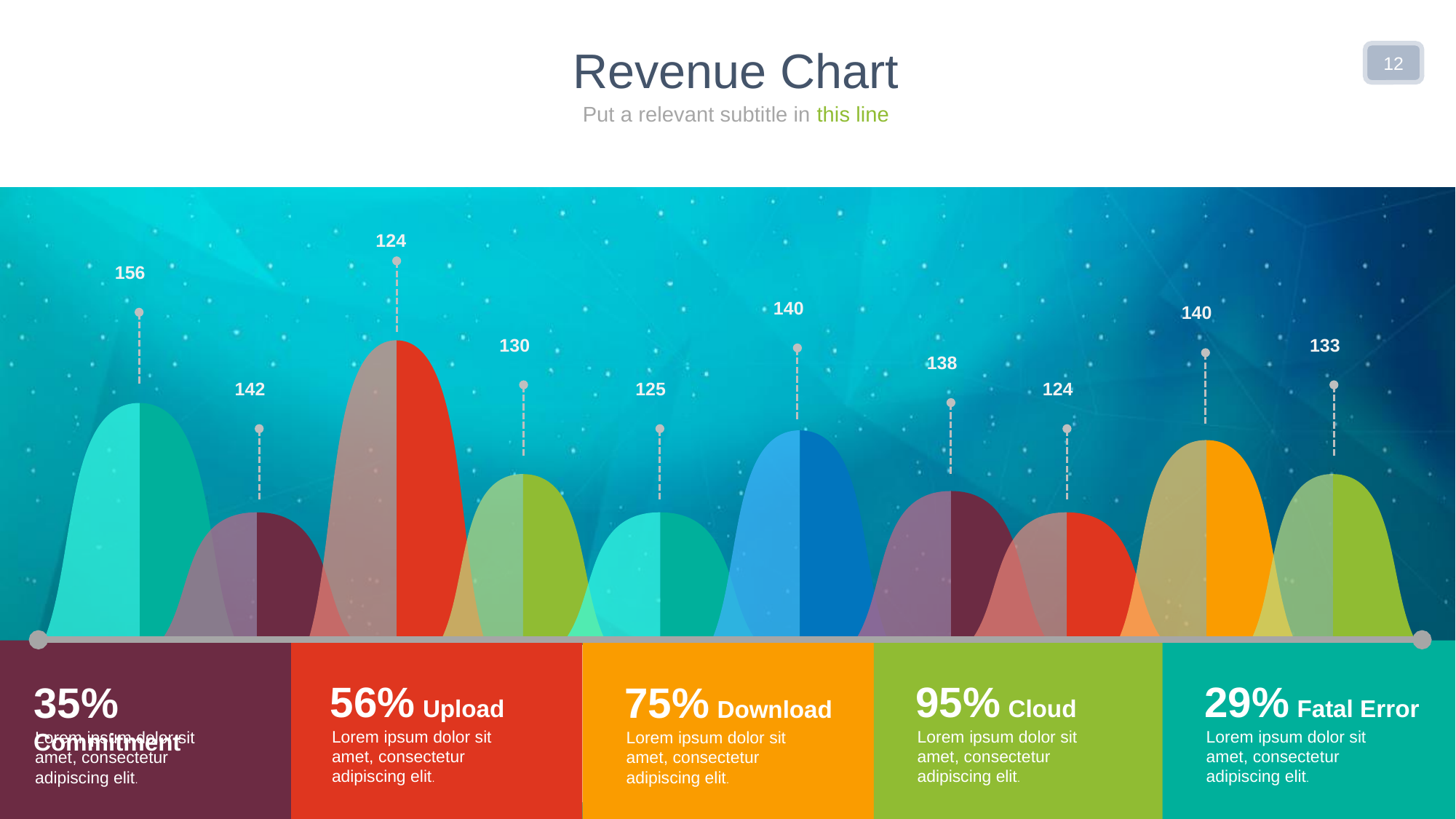

Revenue Chart
12
Put a relevant subtitle in this line

124
156
140
140
130
133

138
142
125
124

56% Upload
Lorem ipsum dolor sit amet, consectetur adipiscing elit.
95% Cloud
Lorem ipsum dolor sit amet, consectetur adipiscing elit.
29% Fatal Error
Lorem ipsum dolor sit amet, consectetur adipiscing elit.
35% Commitment
Lorem ipsum dolor sit amet, consectetur adipiscing elit.
75% Download
Lorem ipsum dolor sit amet, consectetur adipiscing elit.